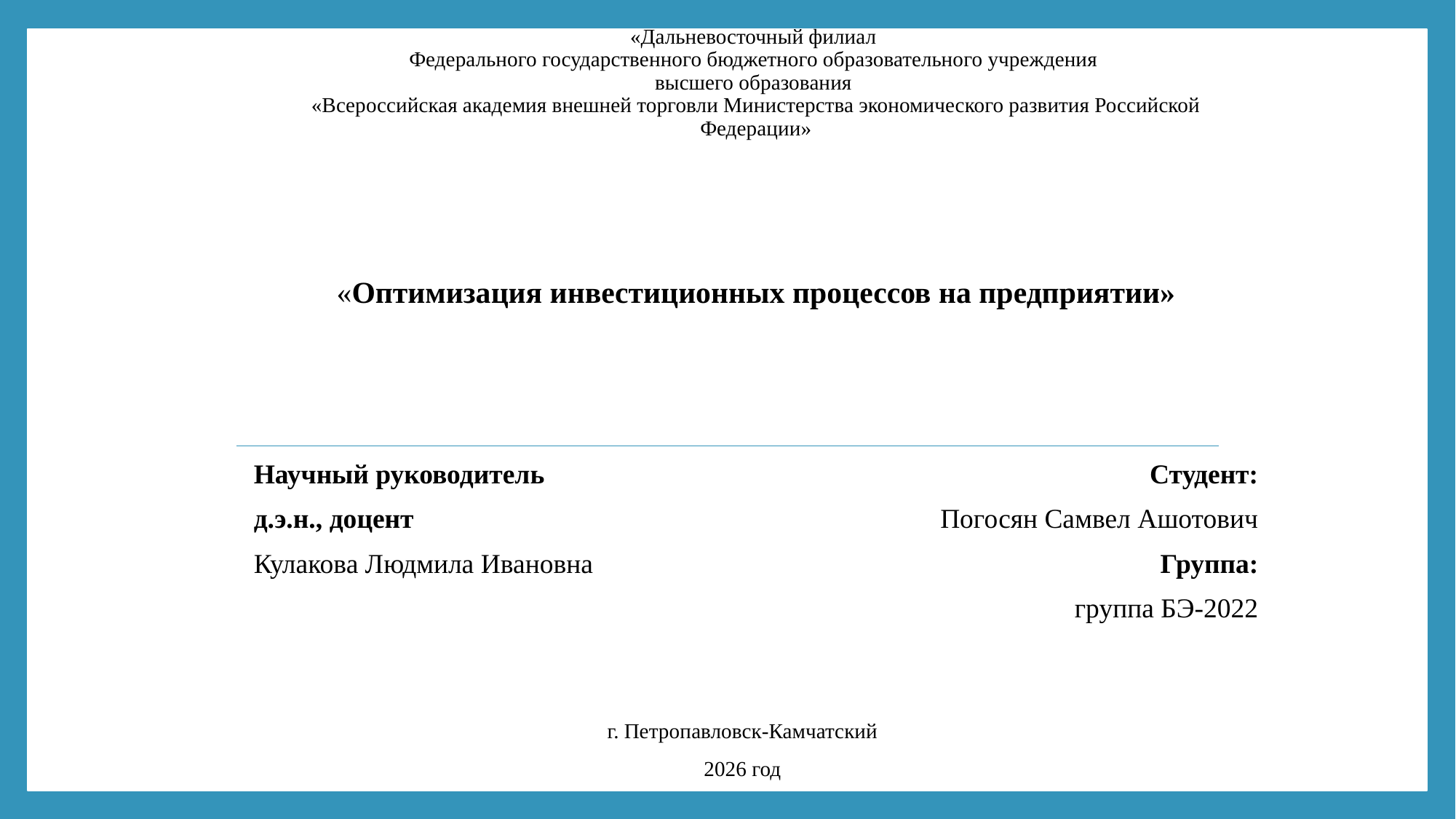

«Дальневосточный филиал
Федерального государственного бюджетного образовательного учреждения
высшего образования
«Всероссийская академия внешней торговли Министерства экономического развития Российской Федерации»
«Оптимизация инвестиционных процессов на предприятии»
Научный руководитель
д.э.н., доцент
Кулакова Людмила Ивановна

Студент:
Погосян Самвел Ашотович
Группа:
группа БЭ-2022

г. Петропавловск-Камчатский
2026 год